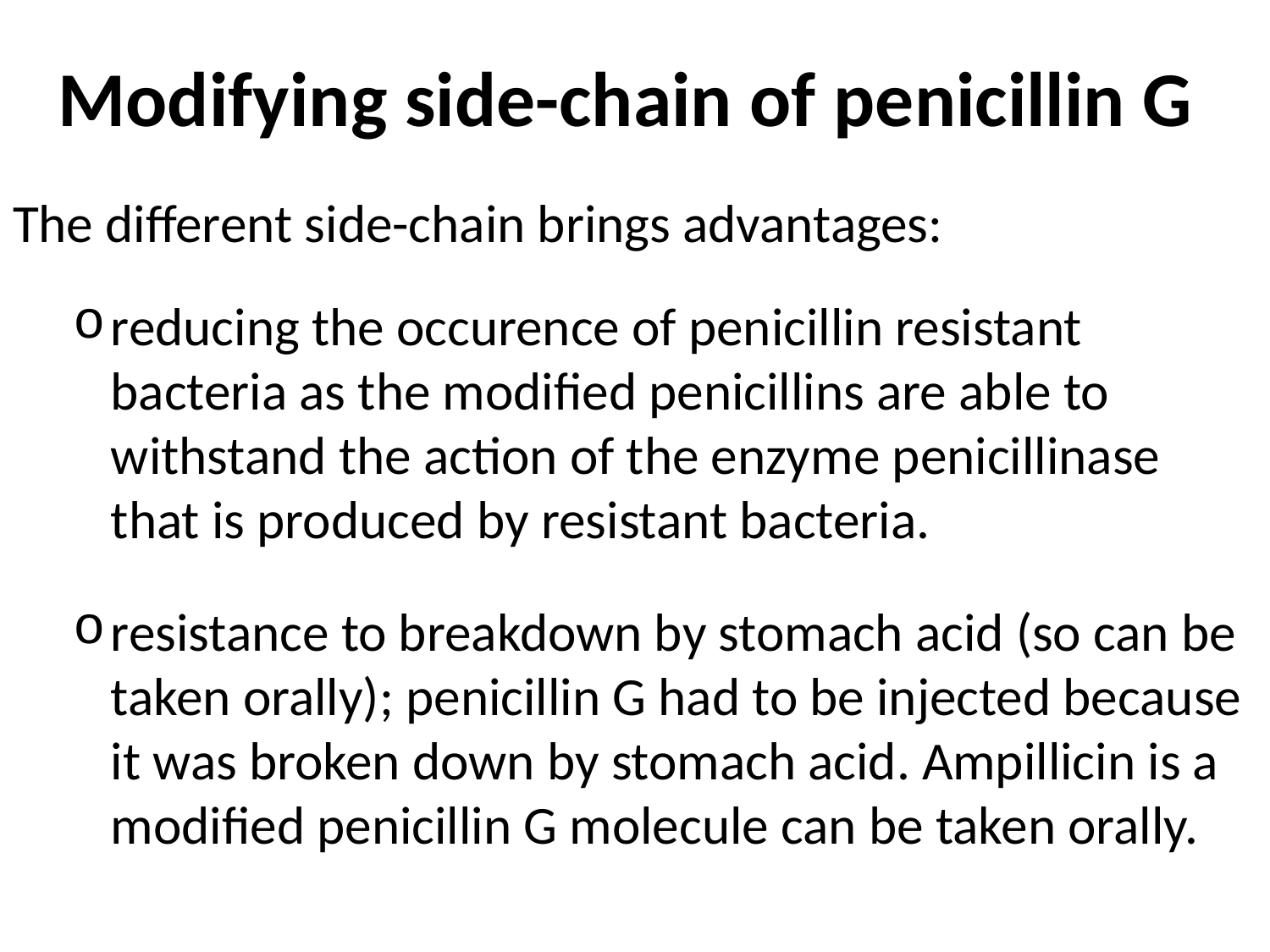

# Modifying side-chain of penicillin G
The different side-chain brings advantages:

reducing the occurence of penicillin resistant bacteria as the modified penicillins are able to withstand the action of the enzyme penicillinase that is produced by resistant bacteria.

resistance to breakdown by stomach acid (so can be taken orally); penicillin G had to be injected because it was broken down by stomach acid. Ampillicin is a modified penicillin G molecule can be taken orally.